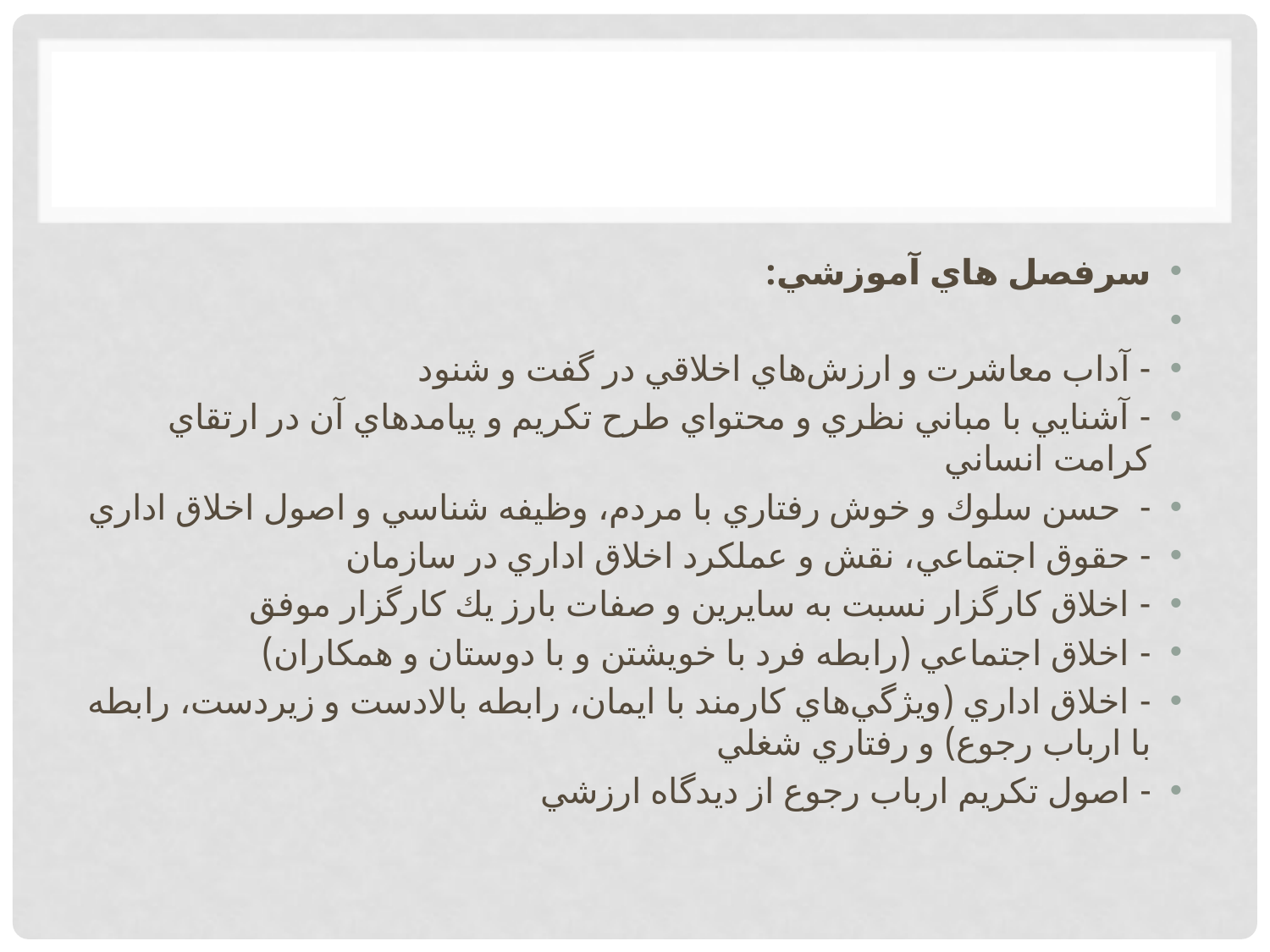

سرفصل هاي آموزشي:

- آداب معاشرت و ارزش‌هاي اخلاقي در گفت و شنود
- آشنايي با مباني نظري و محتواي طرح تكريم و پيامدهاي آن در ارتقاي كرامت انساني
-  حسن سلوك و خوش رفتاري با مردم، وظيفه شناسي و اصول اخلاق اداري
- حقوق اجتماعي، نقش و عملكرد اخلاق اداري در سازمان
- اخلاق كارگزار نسبت به سايرين و صفات بارز يك كارگزار موفق
- اخلاق اجتماعي (رابطه فرد با خويشتن و با دوستان و همكاران)
- اخلاق اداري (ويژگي‌هاي كارمند با ايمان، رابطه بالادست و زيردست، رابطه با ارباب رجوع) و رفتاري شغلي
- اصول تكريم ارباب رجوع از ديدگاه ارزشي